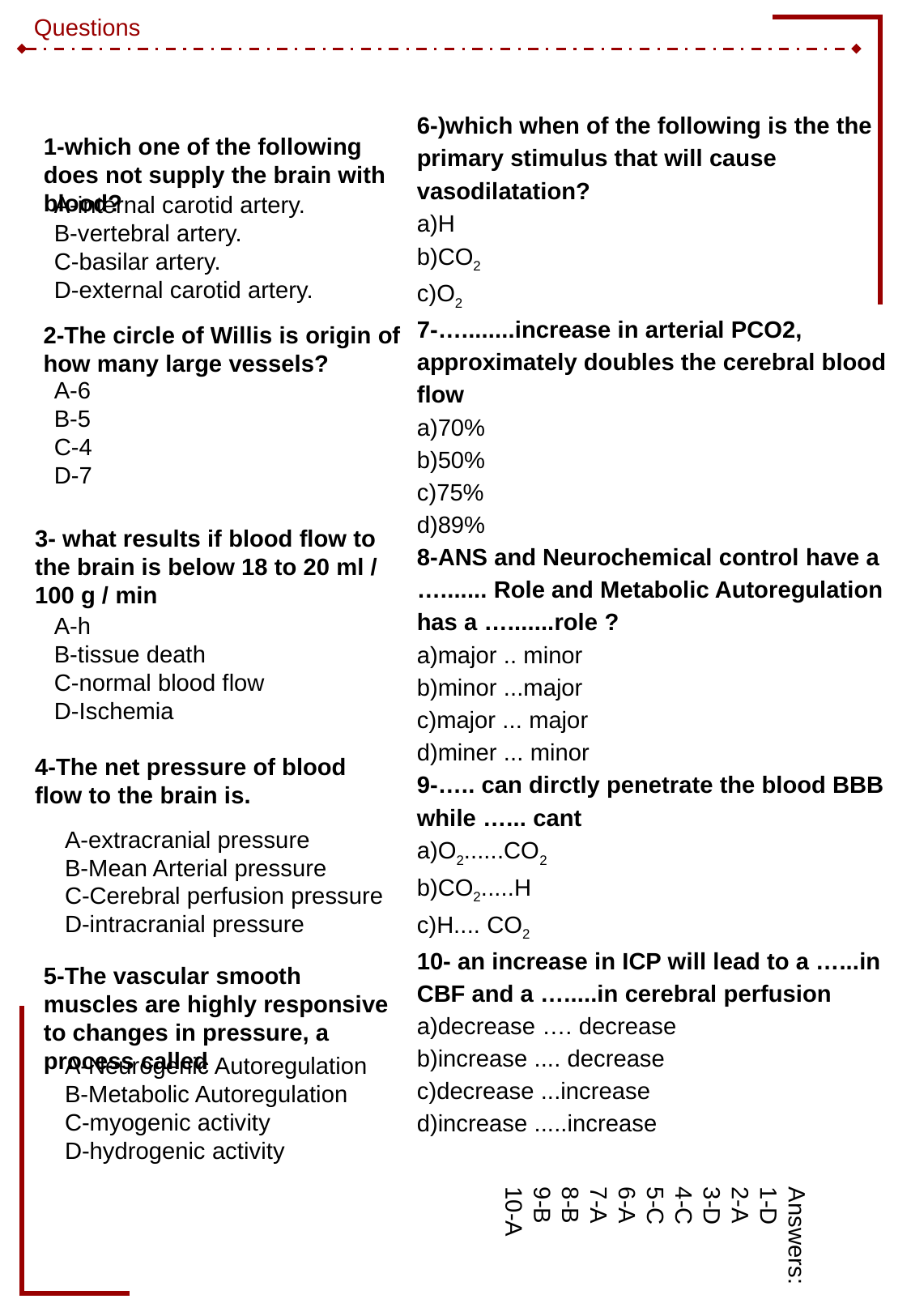

6-)which when of the following is the the primary stimulus that will cause vasodilatation?
a)H
b)CO2
c)O2
7-…........increase in arterial PCO2,  approximately doubles the cerebral blood flow
a)70%
b)50%
c)75%
d)89%
8-ANS and Neurochemical control have a …....... Role and Metabolic Autoregulation has a ….......role ?
a)major .. minor
b)minor ...major
c)major ... major
d)miner ... minor
9-….. can dirctly penetrate the blood BBB while …... cant
a)O2......CO2
b)CO2.....H
c)H.... CO2
10- an increase in ICP will lead to a …...in CBF and a ….....in cerebral perfusion
a)decrease …. decrease
b)increase .... decrease
c)decrease ...increase
d)increase .....increase
1-which one of the following does not supply the brain with blood?
A-internal carotid artery.
B-vertebral artery.
C-basilar artery.
D-external carotid artery.

2-The circle of Willis is origin of how many large vessels?
A-6
B-5
C-4
D-7

3- what results if blood flow to the brain is below 18 to 20 ml / 100 g / min
A-h
B-tissue death
C-normal blood flow
D-Ischemia

4-The net pressure of blood flow to the brain is.
A-extracranial pressure
B-Mean Arterial pressure
C-Cerebral perfusion pressure
D-intracranial pressure

Answers:
1-D
2-A
3-D
4-C
5-C
6-A
7-A
8-B
9-B
10-A

5-The vascular smooth muscles are highly responsive to changes in pressure, a process called
A-Neurogenic Autoregulation
B-Metabolic Autoregulation
C-myogenic activity
D-hydrogenic activity